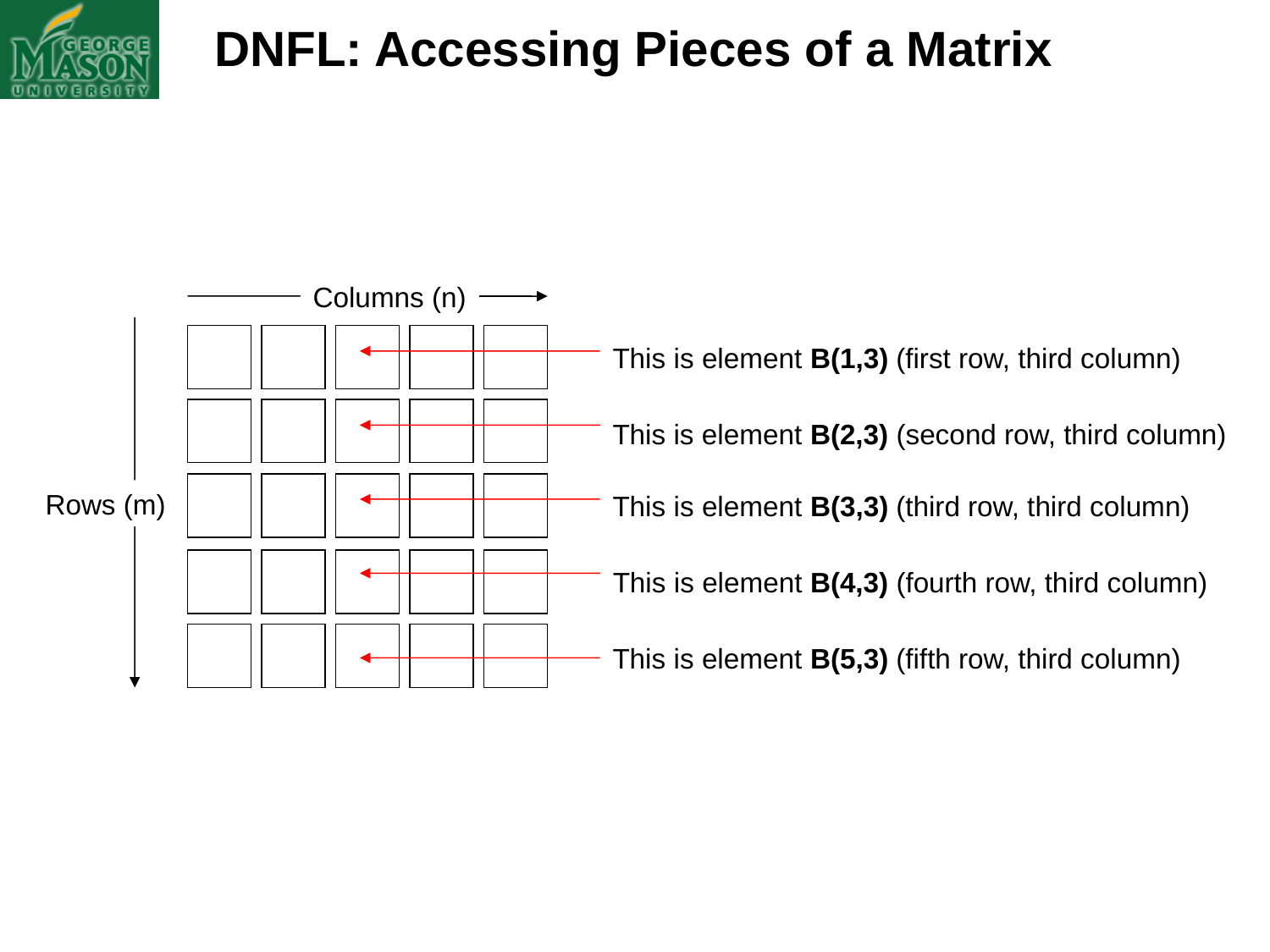

DNFL: Accessing Pieces of a Matrix
Columns (n)

This is element B(1,3) (first row, third column)

This is element B(2,3) (second row, third column)

Rows (m)
This is element B(3,3) (third row, third column)

This is element B(4,3) (fourth row, third column)

This is element B(5,3) (fifth row, third column)